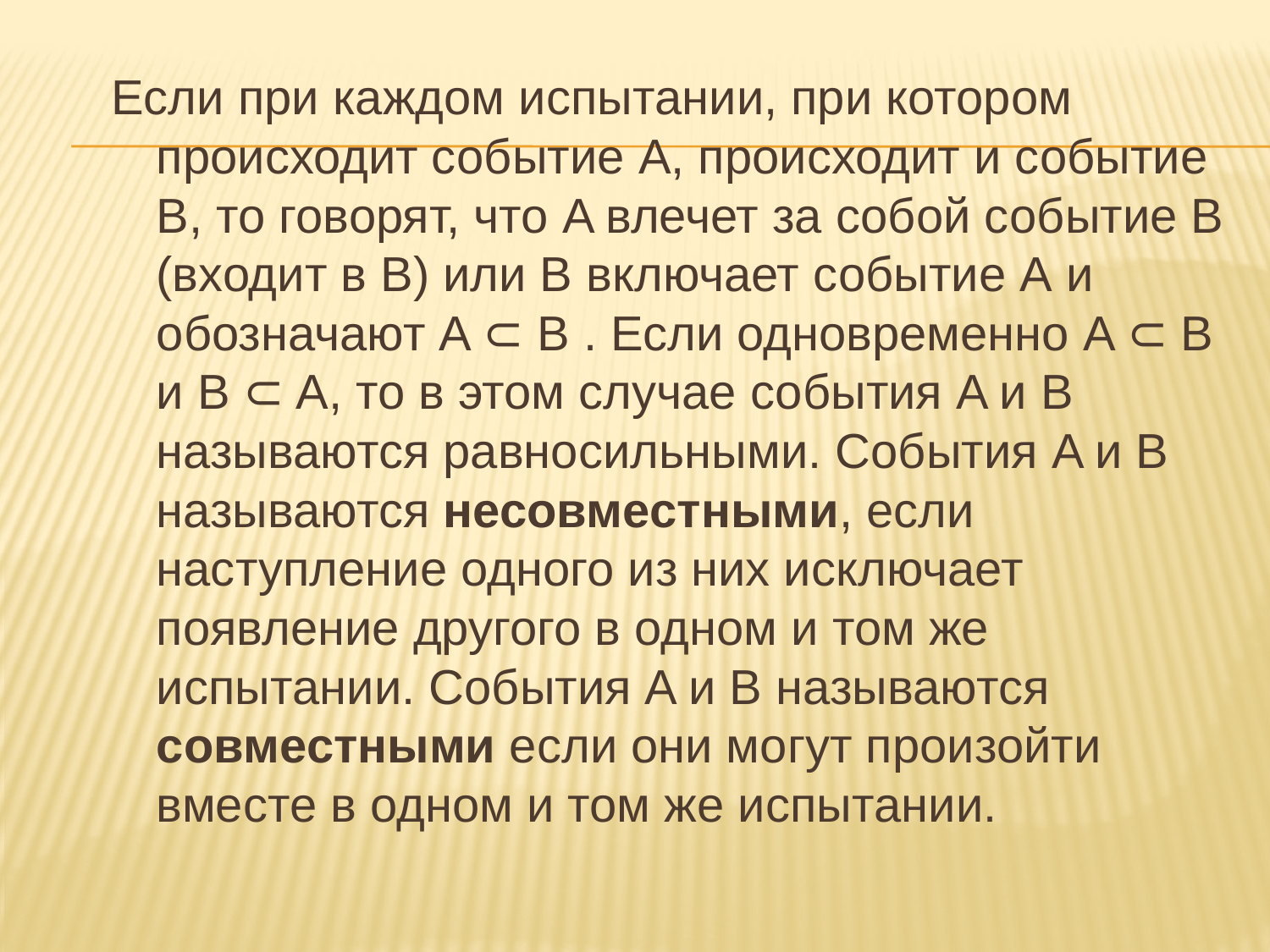

Если при каждом испытании, при котором происходит событие A, происходит и событие B, то говорят, что A влечет за собой событие B (входит в В) или В включает событие А и обозначают A ⊂ B . Если одновременно A ⊂ B и B ⊂ A, то в этом случае события A и B называются равносильными. События A и B называются несовместными, если наступление одного из них исключает появление другого в одном и том же испытании. События A и B называются совместными если они могут произойти вместе в одном и том же испытании.